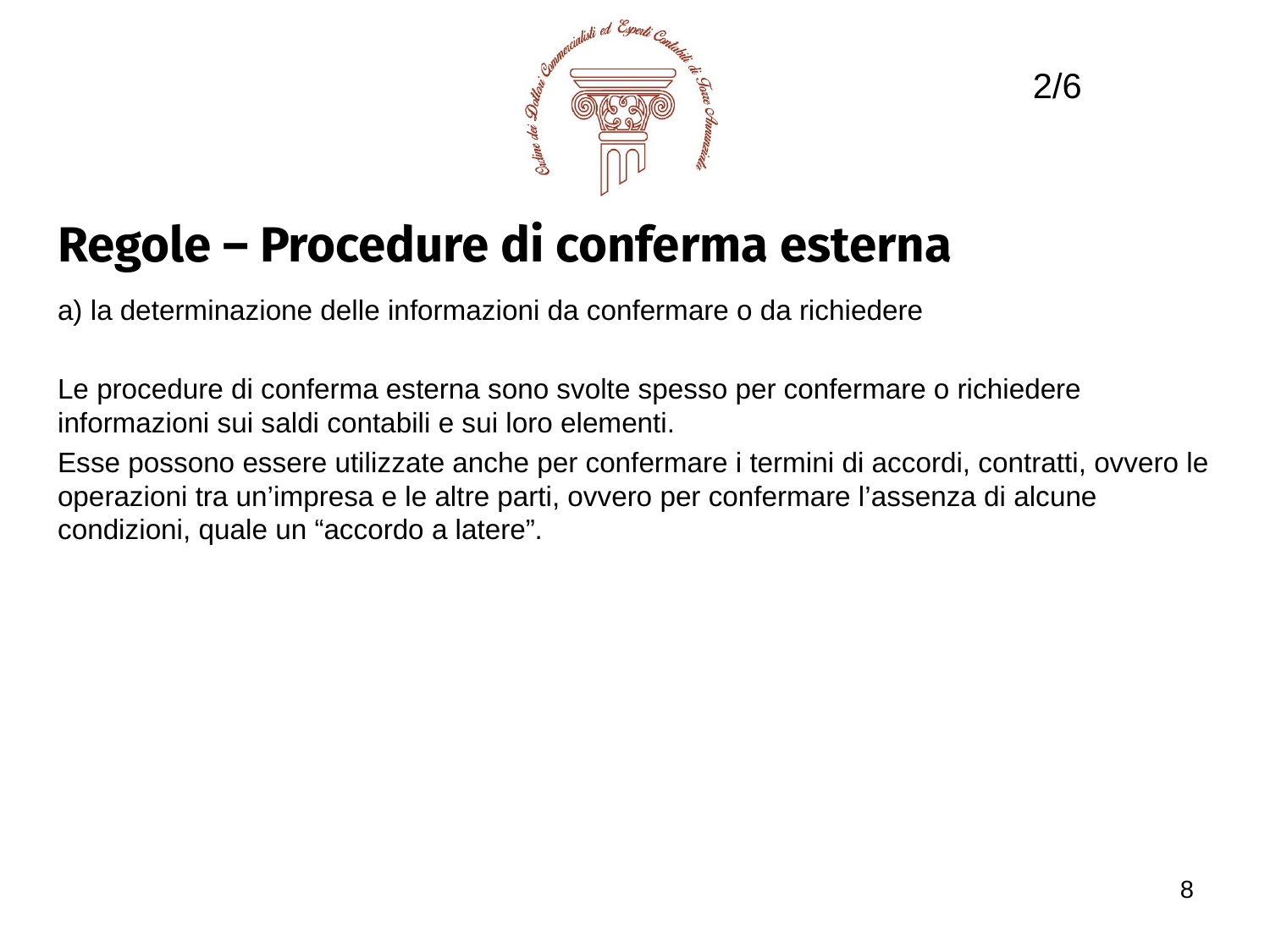

2/6
Regole – Procedure di conferma esterna

a) la determinazione delle informazioni da confermare o da richiedere

Le procedure di conferma esterna sono svolte spesso per confermare o richiedere informazioni sui saldi contabili e sui loro elementi.
Esse possono essere utilizzate anche per confermare i termini di accordi, contratti, ovvero le operazioni tra un’impresa e le altre parti, ovvero per confermare l’assenza di alcune condizioni, quale un “accordo a latere”.

8